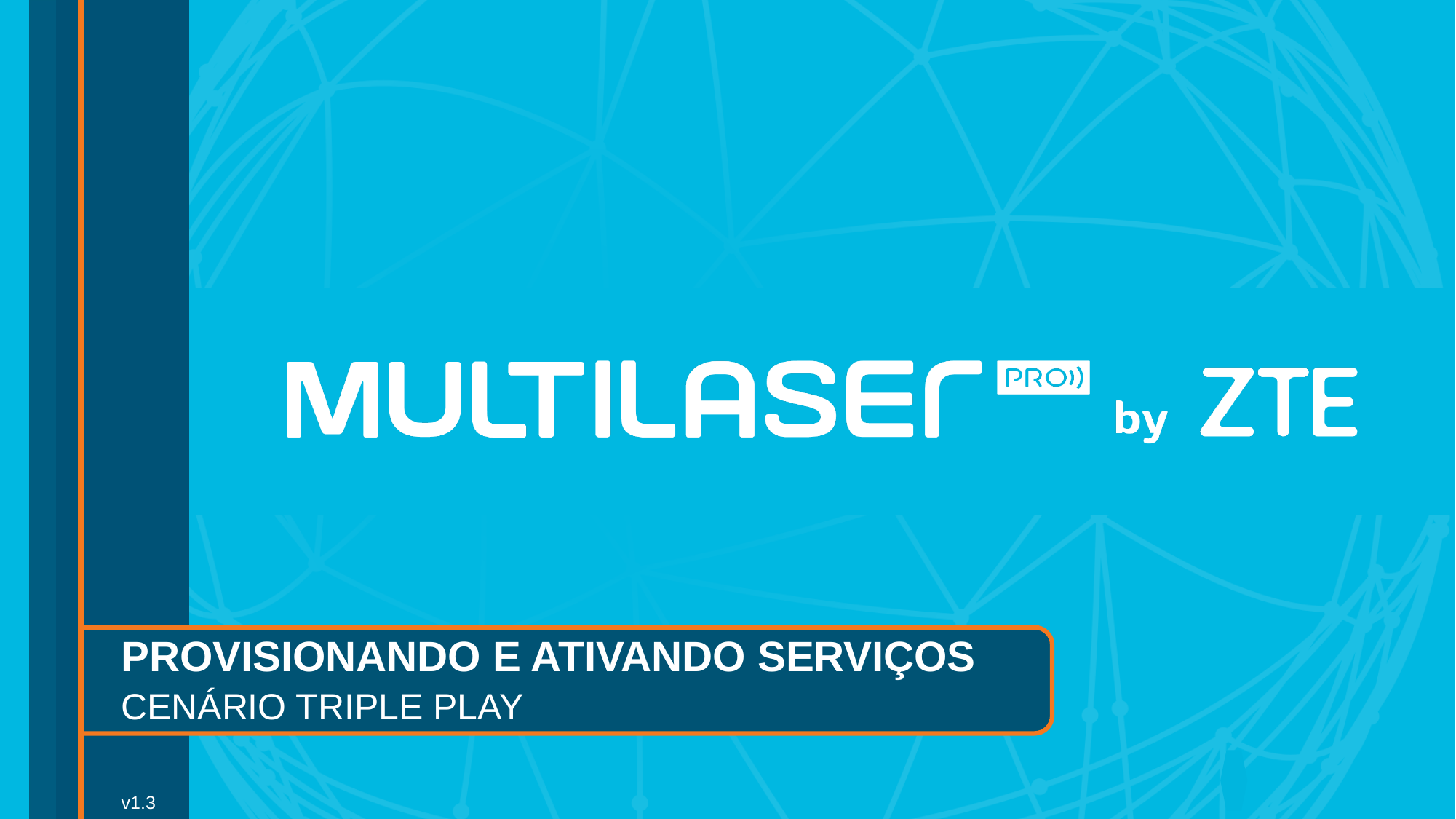

# Provisionando e ativando serviços
Cenário Triple Play

v1.3